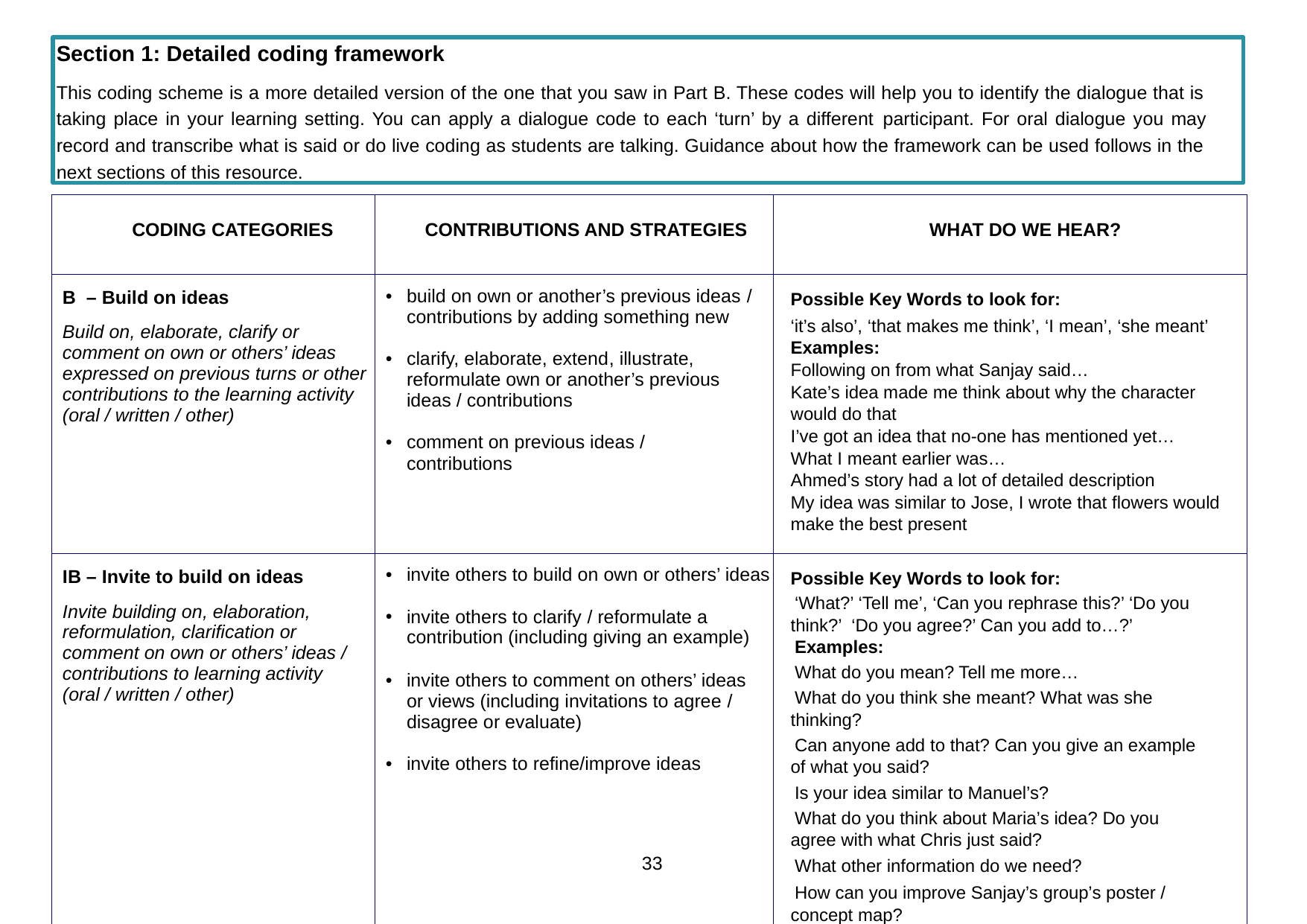

Section 1: Detailed coding framework
This coding scheme is a more detailed version of the one that you saw in Part B. These codes will help you to identify the dialogue that is taking place in your learning setting. You can apply a dialogue code to each ‘turn’ by a different participant. For oral dialogue you may record and transcribe what is said or do live coding as students are talking. Guidance about how the framework can be used follows in the next sections of this resource.
| CODING CATEGORIES | CONTRIBUTIONS AND STRATEGIES | WHAT DO WE HEAR? |
| --- | --- | --- |
| B – Build on ideas Build on, elaborate, clarify or comment on own or others’ ideas expressed on previous turns or other contributions to the learning activity (oral / written / other) | build on own or another’s previous ideas / contributions by adding something new clarify, elaborate, extend, illustrate, reformulate own or another’s previous ideas / contributions comment on previous ideas / contributions | Possible Key Words to look for: ‘it’s also’, ‘that makes me think’, ‘I mean’, ‘she meant’ Examples: Following on from what Sanjay said… Kate’s idea made me think about why the character would do that I’ve got an idea that no-one has mentioned yet… What I meant earlier was… Ahmed’s story had a lot of detailed description My idea was similar to Jose, I wrote that flowers would make the best present |
| IB – Invite to build on ideas Invite building on, elaboration, reformulation, clarification or comment on own or others’ ideas / contributions to learning activity (oral / written / other) | invite others to build on own or others’ ideas invite others to clarify / reformulate a contribution (including giving an example) invite others to comment on others’ ideas or views (including invitations to agree / disagree or evaluate) invite others to refine/improve ideas 33 | Possible Key Words to look for: ‘What?’ ‘Tell me’, ‘Can you rephrase this?’ ‘Do you think?’ ‘Do you agree?’ Can you add to…?’ Examples: What do you mean? Tell me more… What do you think she meant? What was she thinking? Can anyone add to that? Can you give an example of what you said? Is your idea similar to Manuel’s? What do you think about Maria’s idea? Do you agree with what Chris just said? What other information do we need? How can you improve Sanjay’s group’s poster / concept map? |